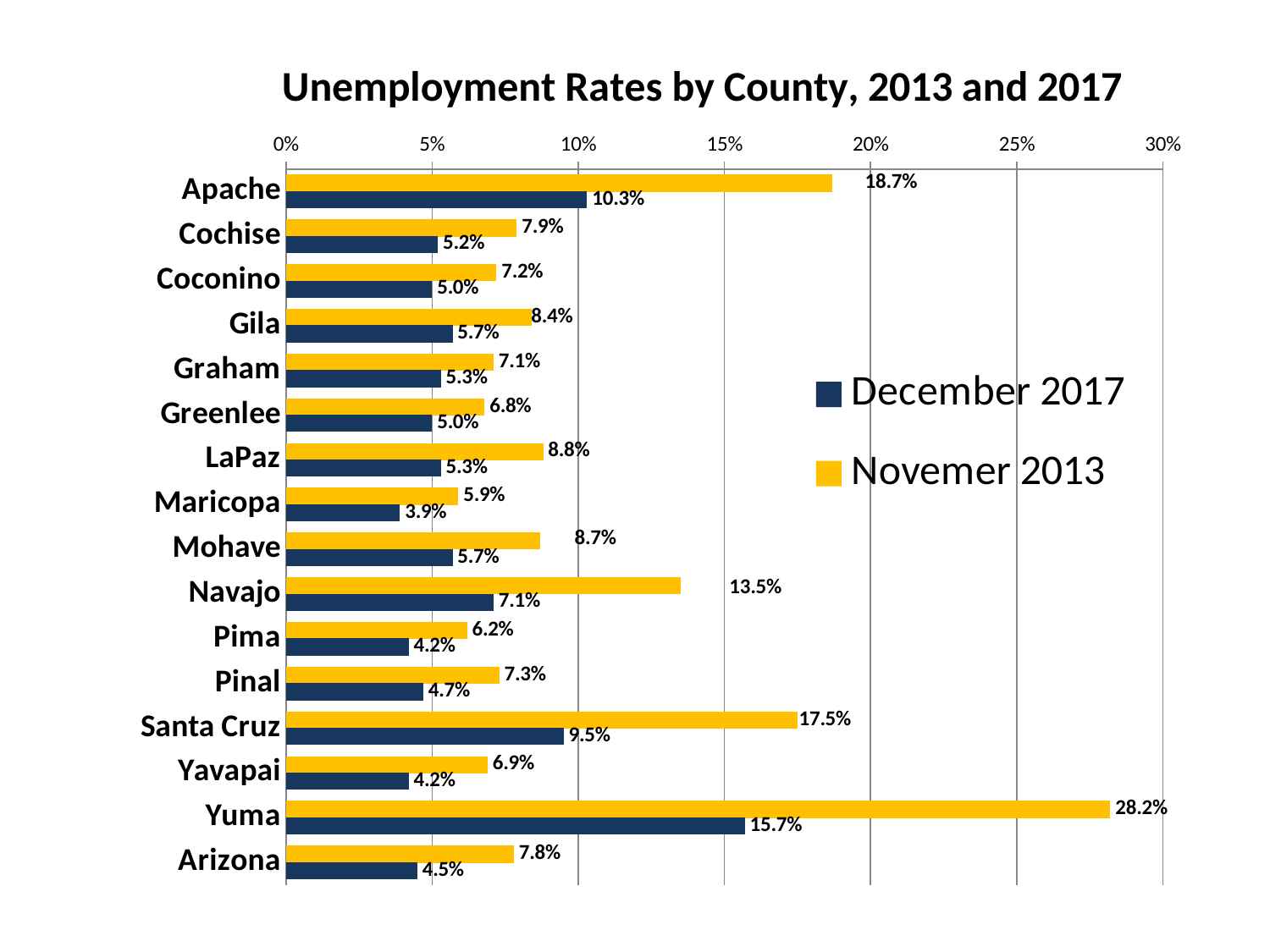

### Chart: Unemployment Rates by County, 2013 and 2017

| Category | Novemer 2013 | December 2017 |
|---|---|---|
| Apache | 0.187 | 0.103 |
| Cochise | 0.079 | 0.052 |
| Coconino | 0.072 | 0.05 |
| Gila | 0.084 | 0.057 |
| Graham | 0.071 | 0.053 |
| Greenlee | 0.068 | 0.05 |
| LaPaz | 0.088 | 0.053 |
| Maricopa | 0.059 | 0.039 |
| Mohave | 0.087 | 0.057 |
| Navajo | 0.135 | 0.071 |
| Pima | 0.062 | 0.042 |
| Pinal | 0.073 | 0.047 |
| Santa Cruz | 0.175 | 0.095 |
| Yavapai | 0.069 | 0.042 |
| Yuma | 0.282 | 0.157 |
| Arizona | 0.078 | 0.045 |